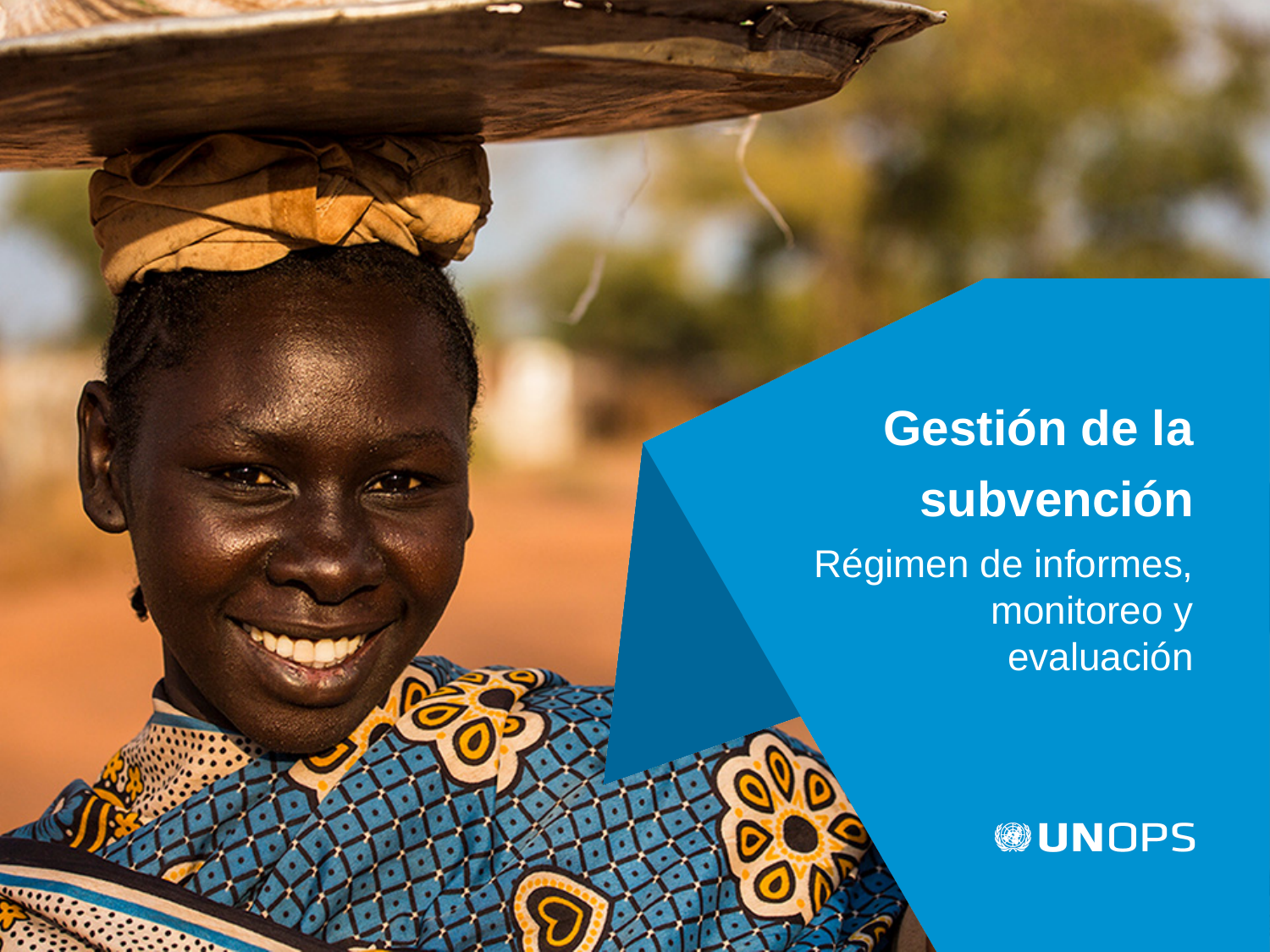

# Gestión de la subvención
Régimen de informes, monitoreo y evaluación